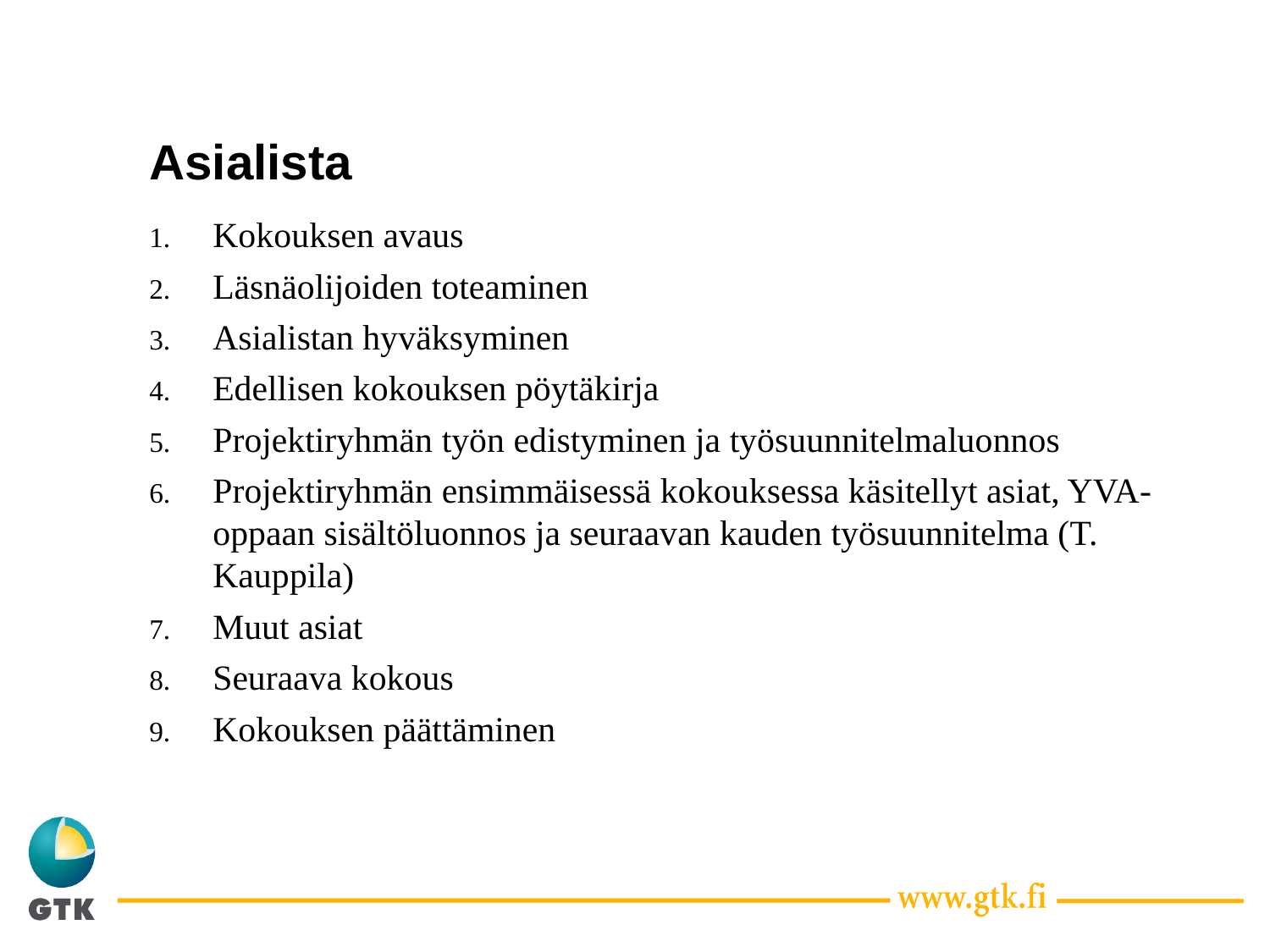

# Asialista
Kokouksen avaus
Läsnäolijoiden toteaminen
Asialistan hyväksyminen
Edellisen kokouksen pöytäkirja
Projektiryhmän työn edistyminen ja työsuunnitelmaluonnos
Projektiryhmän ensimmäisessä kokouksessa käsitellyt asiat, YVA-oppaan sisältöluonnos ja seuraavan kauden työsuunnitelma (T. Kauppila)
Muut asiat
Seuraava kokous
Kokouksen päättäminen